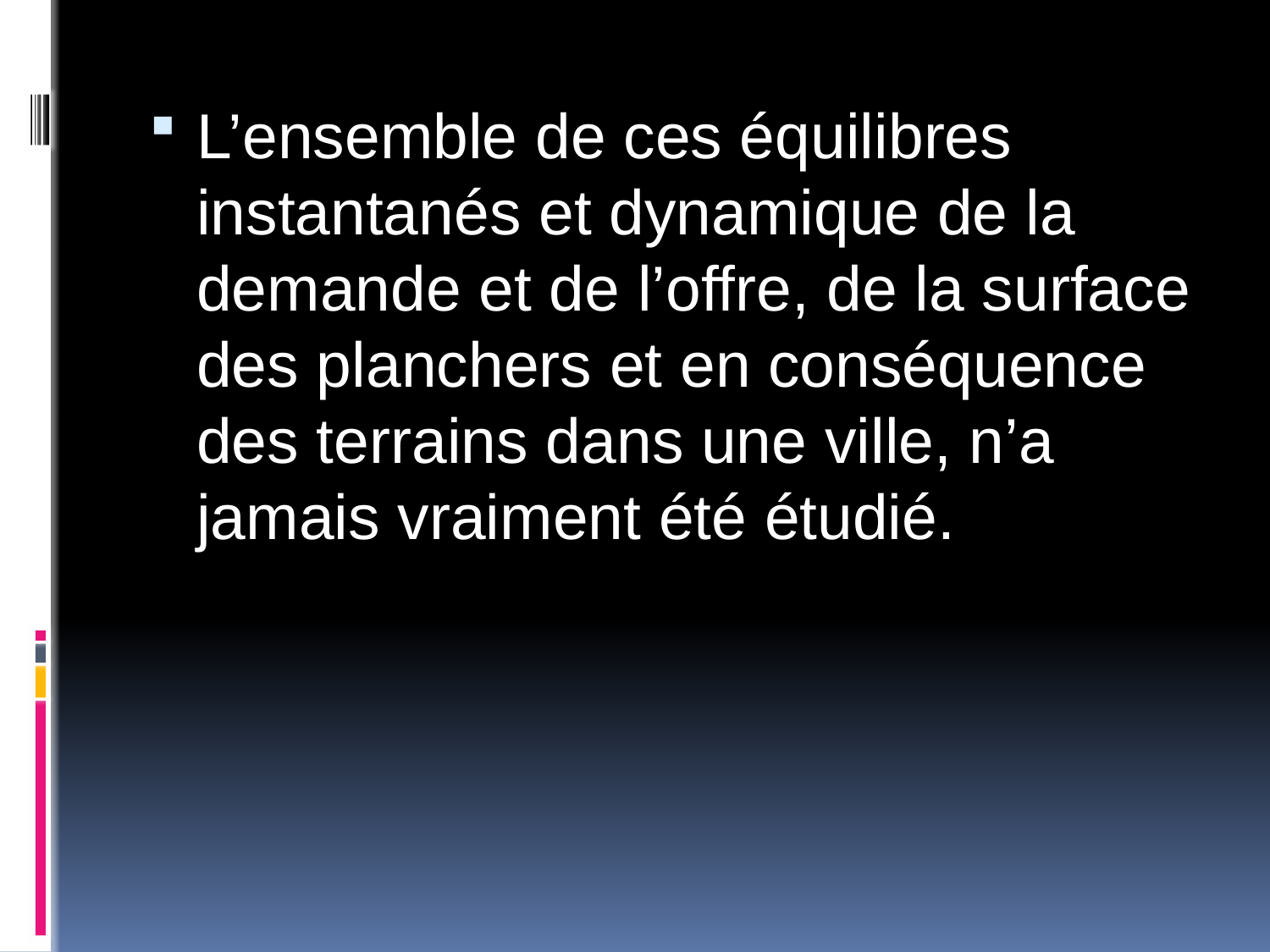

#
L’ensemble de ces équilibres instantanés et dynamique de la demande et de l’offre, de la surface des planchers et en conséquence des terrains dans une ville, n’a jamais vraiment été étudié.